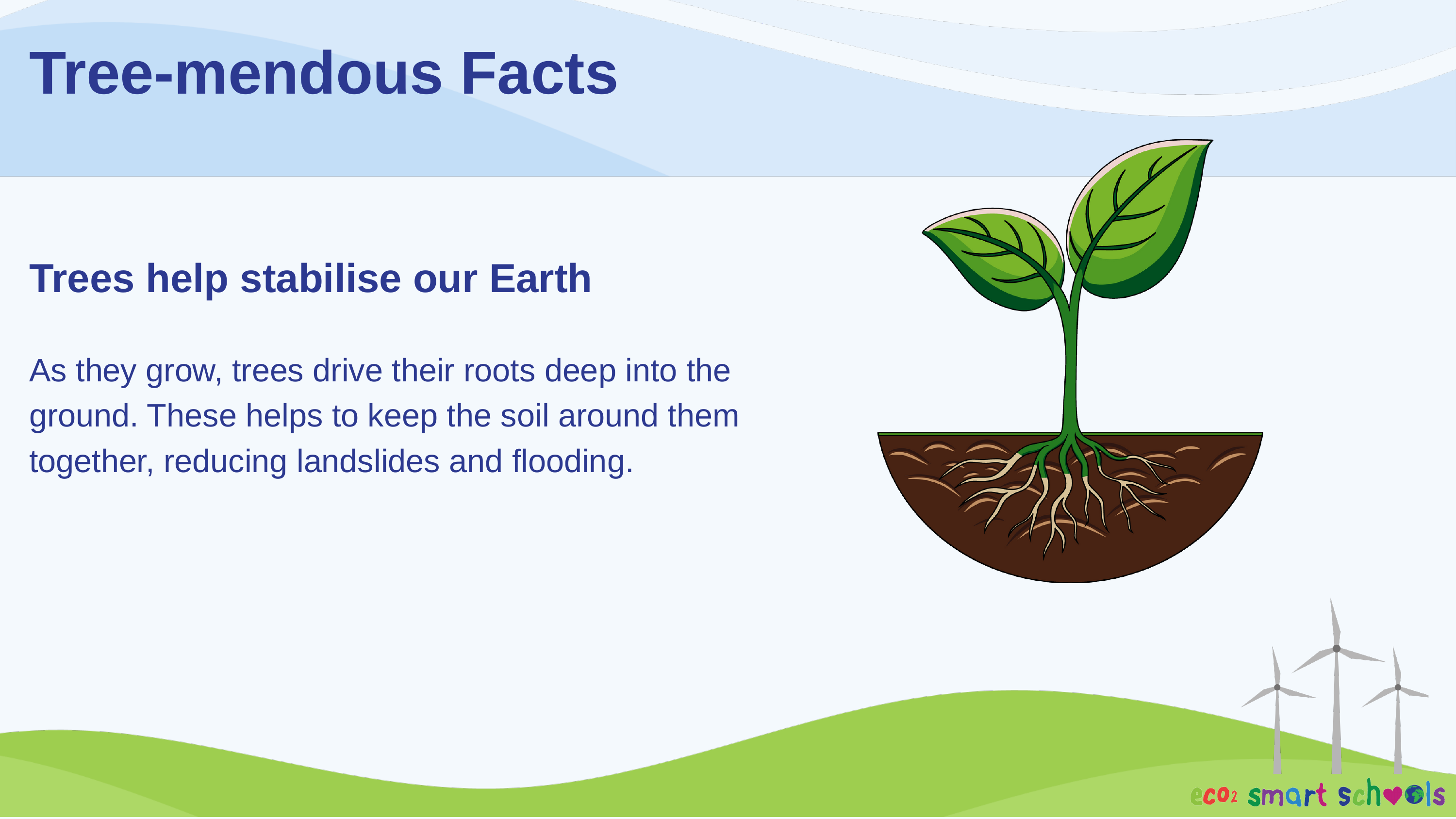

Tree-mendous Facts

Trees help stabilise our Earth

As they grow, trees drive their roots deep into the ground. These helps to keep the soil around them together, reducing landslides and flooding.